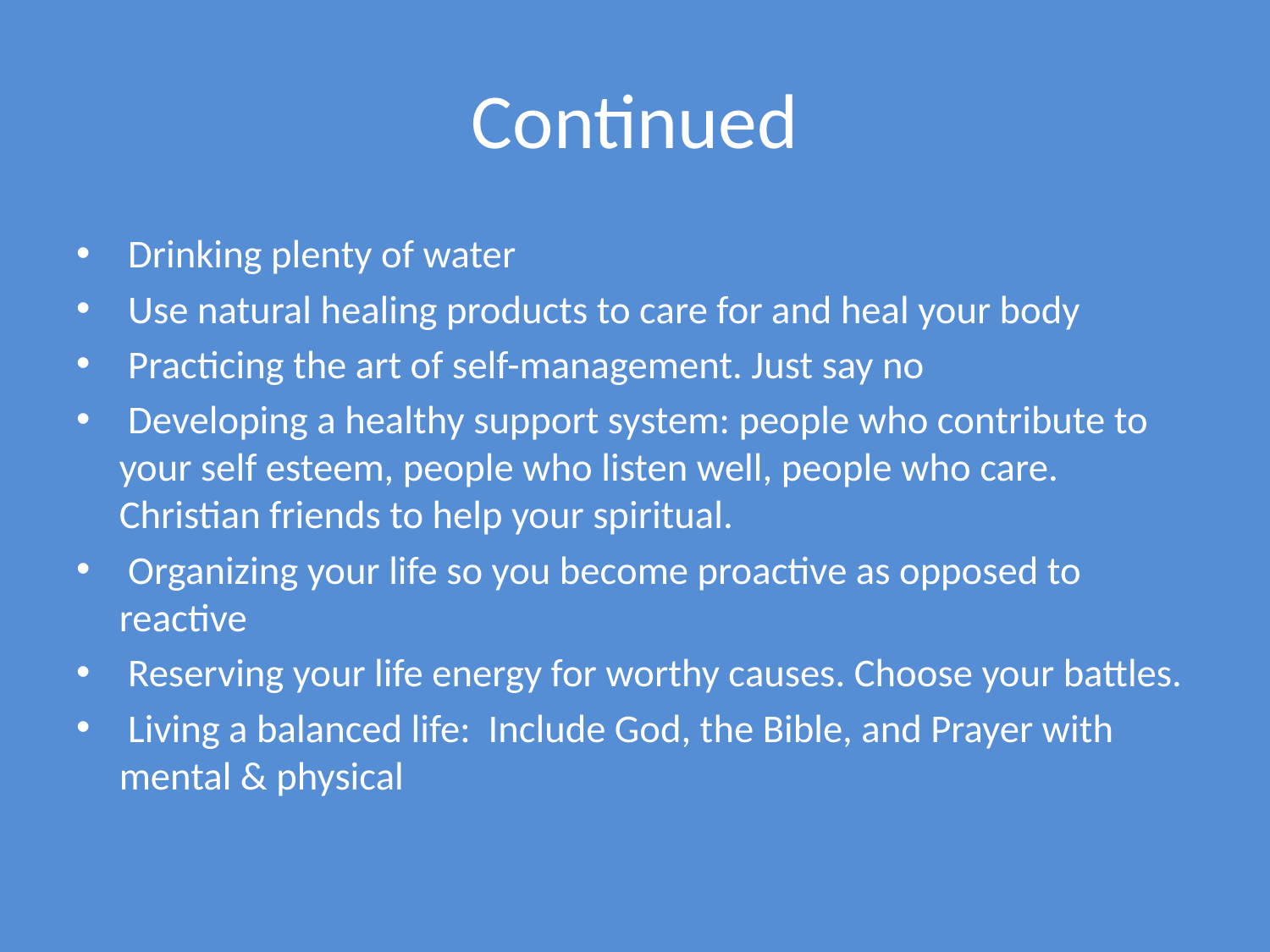

# Continued
 Drinking plenty of water
 Use natural healing products to care for and heal your body
 Practicing the art of self-management. Just say no
 Developing a healthy support system: people who contribute to your self esteem, people who listen well, people who care. Christian friends to help your spiritual.
 Organizing your life so you become proactive as opposed to reactive
 Reserving your life energy for worthy causes. Choose your battles.
 Living a balanced life:  Include God, the Bible, and Prayer with mental & physical